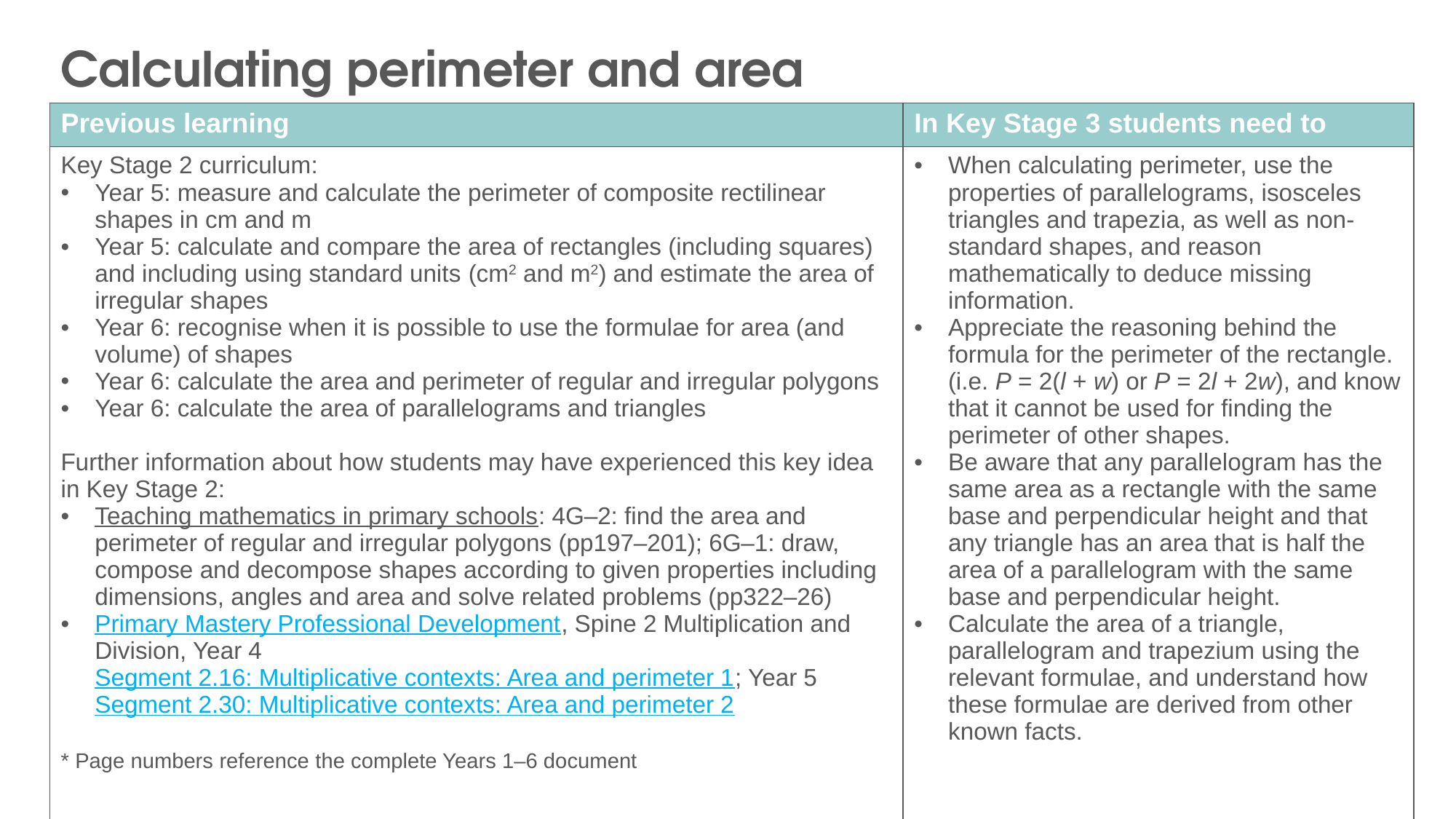

Calculating perimeter and area
| Previous learning | In Key Stage 3 students need to |
| --- | --- |
| Key Stage 2 curriculum: Year 5: measure and calculate the perimeter of composite rectilinear shapes in cm and m Year 5: calculate and compare the area of rectangles (including squares) and including using standard units (cm2 and m2) and estimate the area of irregular shapes Year 6: recognise when it is possible to use the formulae for area (and volume) of shapes Year 6: calculate the area and perimeter of regular and irregular polygons Year 6: calculate the area of parallelograms and triangles Further information about how students may have experienced this key idea in Key Stage 2: Teaching mathematics in primary schools: 4G–2: find the area and perimeter of regular and irregular polygons (pp197–201); 6G–1: draw, compose and decompose shapes according to given properties including dimensions, angles and area and solve related problems (pp322–26) Primary Mastery Professional Development, Spine 2 Multiplication and Division, Year 4 Segment 2.16: Multiplicative contexts: Area and perimeter 1; Year 5 Segment 2.30: Multiplicative contexts: Area and perimeter 2 \* Page numbers reference the complete Years 1–6 document | When calculating perimeter, use the properties of parallelograms, isosceles triangles and trapezia, as well as non-standard shapes, and reason mathematically to deduce missing information. Appreciate the reasoning behind the formula for the perimeter of the rectangle. (i.e. P = 2(l + w) or P = 2l + 2w), and know that it cannot be used for finding the perimeter of other shapes. Be aware that any parallelogram has the same area as a rectangle with the same base and perpendicular height and that any triangle has an area that is half the area of a parallelogram with the same base and perpendicular height. Calculate the area of a triangle, parallelogram and trapezium using the relevant formulae, and understand how these formulae are derived from other known facts. |